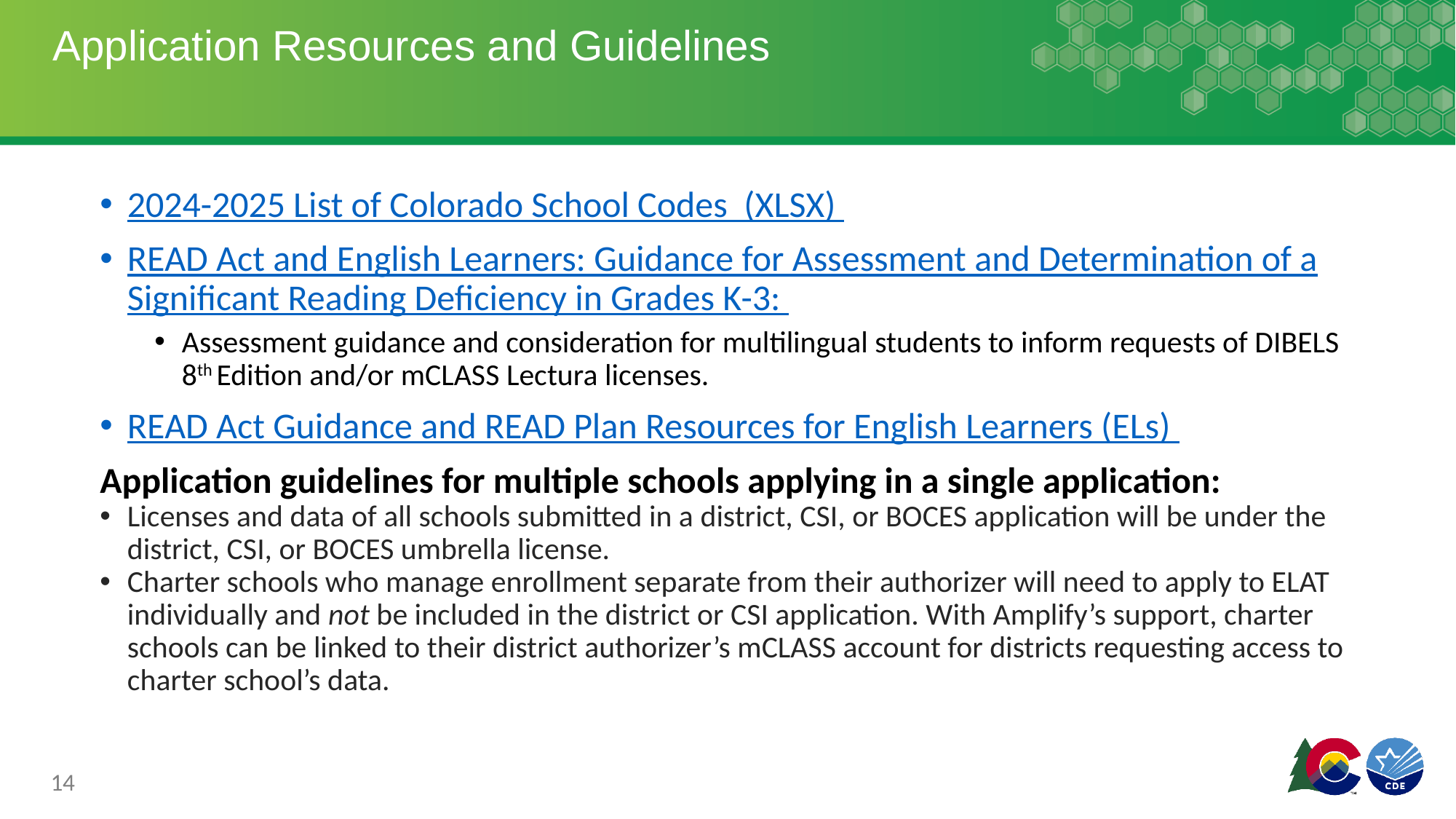

# Application Resources and Guidelines
2024-2025 List of Colorado School Codes  (XLSX)
READ Act and English Learners: Guidance for Assessment and Determination of a Significant Reading Deficiency in Grades K-3:
Assessment guidance and consideration for multilingual students to inform requests of DIBELS 8th Edition and/or mCLASS Lectura licenses.
READ Act Guidance and READ Plan Resources for English Learners (ELs)
Application guidelines for multiple schools applying in a single application:
Licenses and data of all schools submitted in a district, CSI, or BOCES application will be under the district, CSI, or BOCES umbrella license.
Charter schools who manage enrollment separate from their authorizer will need to apply to ELAT individually and not be included in the district or CSI application. With Amplify’s support, charter schools can be linked to their district authorizer’s mCLASS account for districts requesting access to charter school’s data.
14